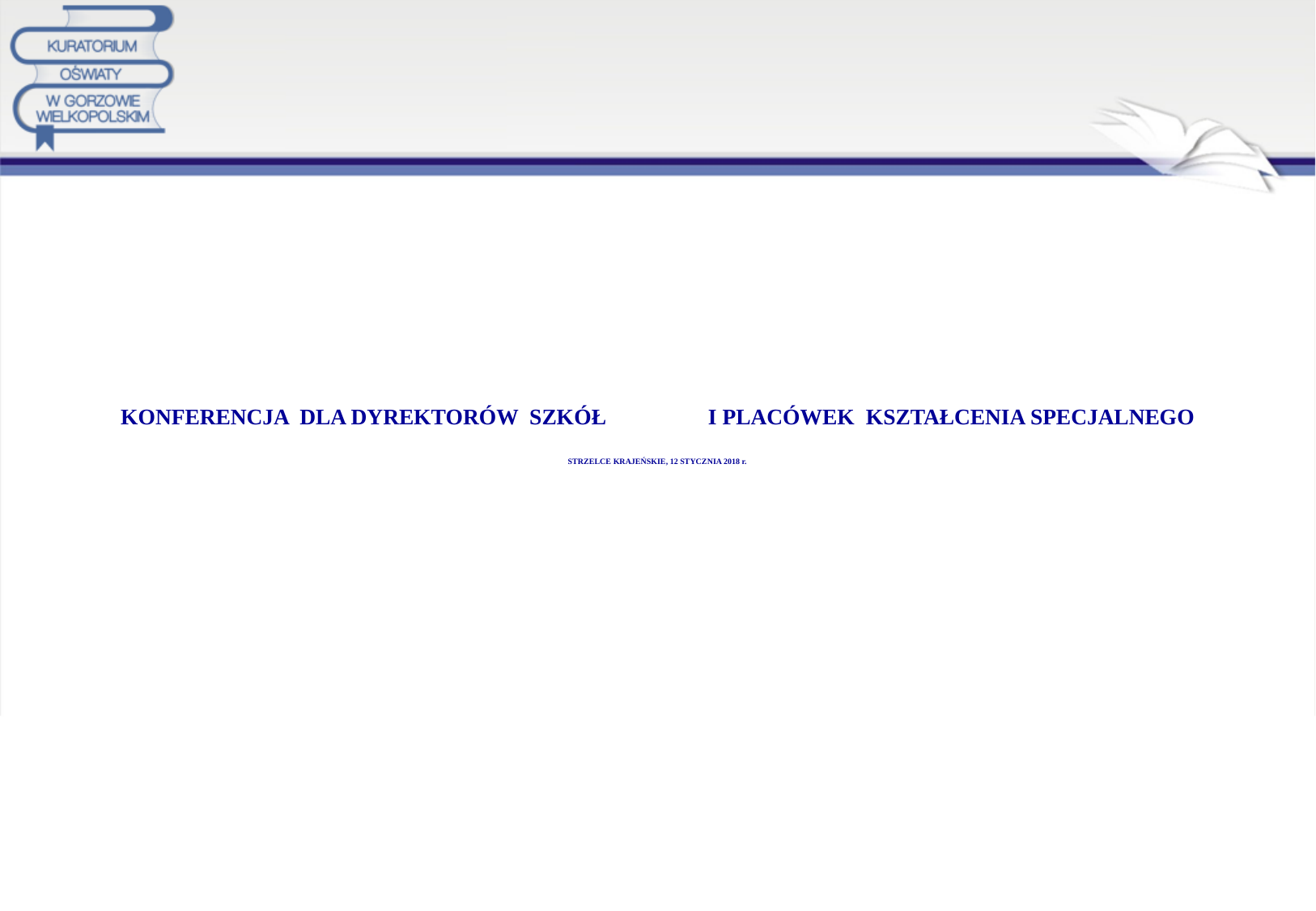

# KONFERENCJA  DLA DYREKTORÓW  SZKÓŁ                  I PLACÓWEK  KSZTAŁCENIA SPECJALNEGO STRZELCE KRAJEŃSKIE, 12 STYCZNIA 2018 r.